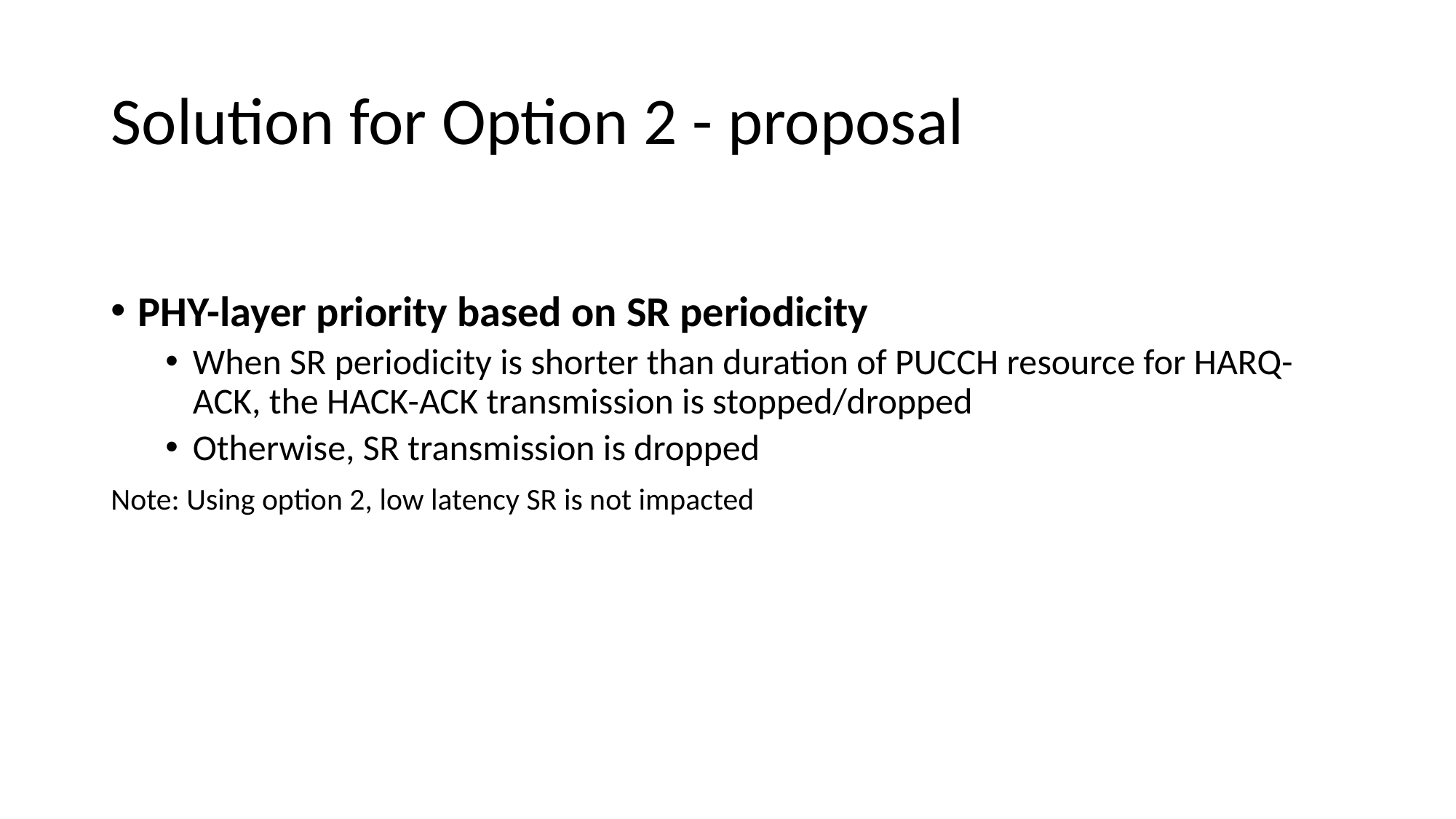

# Solution for Option 2 - proposal

PHY-layer priority based on SR periodicity
When SR periodicity is shorter than duration of PUCCH resource for HARQ-ACK, the HACK-ACK transmission is stopped/dropped
Otherwise, SR transmission is dropped
Note: Using option 2, low latency SR is not impacted